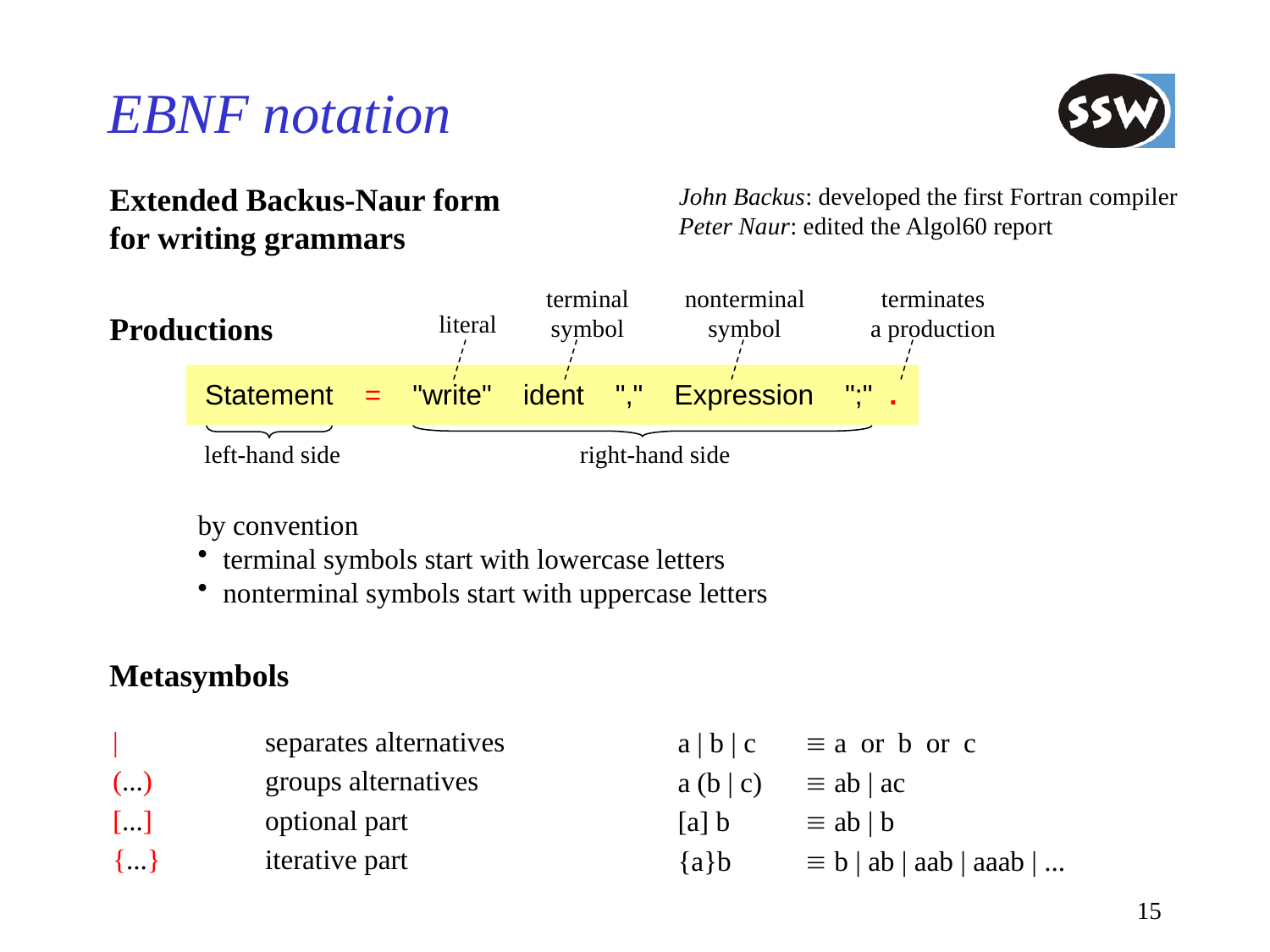

# EBNF notation
Extended Backus-Naur form
for writing grammars
John Backus: developed the first Fortran compiler
Peter Naur: edited the Algol60 report

terminal
symbol
nonterminal
symbol
terminates
a production
literal
Productions

Statement    =    "write"    ident    ","    Expression    ";"  .
left-hand side
right-hand side
by convention
terminal symbols start with lowercase letters
nonterminal symbols start with uppercase letters
Metasymbols
|
(...)
[...]
{...}
separates alternatives
groups alternatives
optional part
iterative part
a | b | c	≡ a  or  b  or  c
a (b | c) 	≡ ab | ac
[a] b	≡ ab | b
{a}b	≡ b | ab | aab | aaab | ...
15